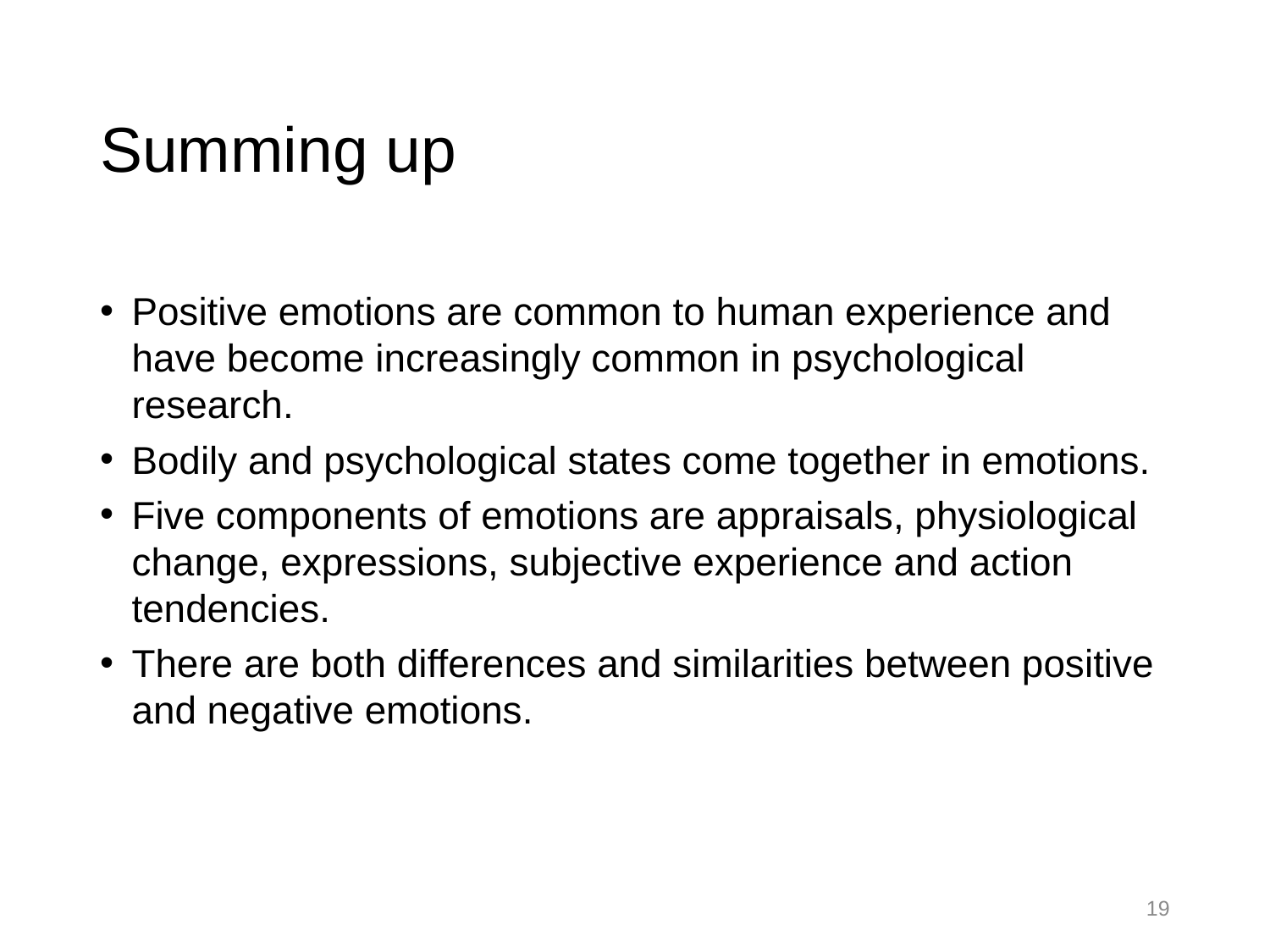

# Summing up
Positive emotions are common to human experience and have become increasingly common in psychological research.
Bodily and psychological states come together in emotions.
Five components of emotions are appraisals, physiological change, expressions, subjective experience and action tendencies.
There are both differences and similarities between positive and negative emotions.
19